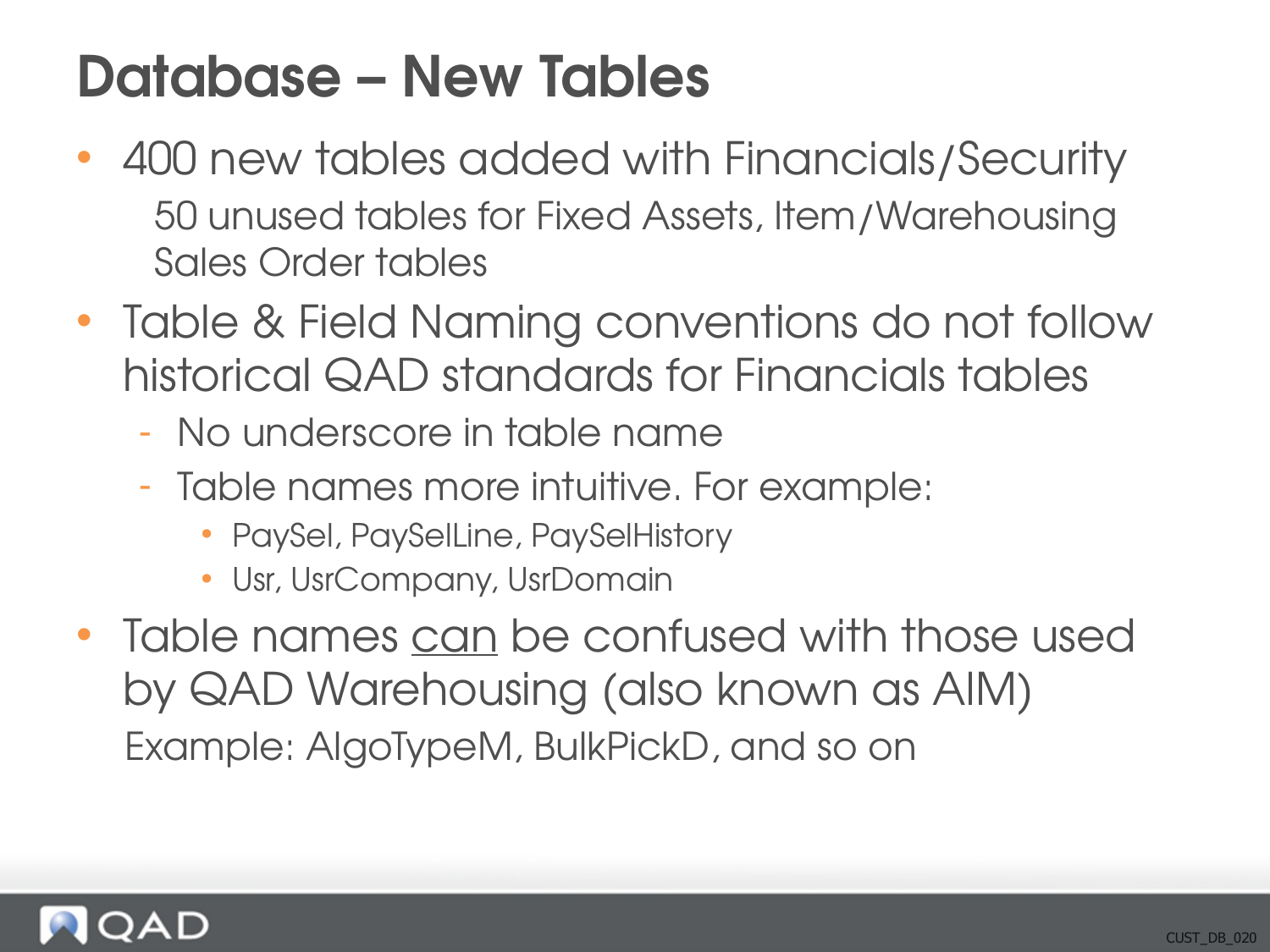

# Database – New Tables
400 new tables added with Financials/Security
50 unused tables for Fixed Assets, Item/Warehousing Sales Order tables
Table & Field Naming conventions do not follow historical QAD standards for Financials tables
No underscore in table name
Table names more intuitive. For example:
PaySel, PaySelLine, PaySelHistory
Usr, UsrCompany, UsrDomain
Table names can be confused with those used by QAD Warehousing (also known as AIM)
Example: AlgoTypeM, BulkPickD, and so on
CUST_DB_020